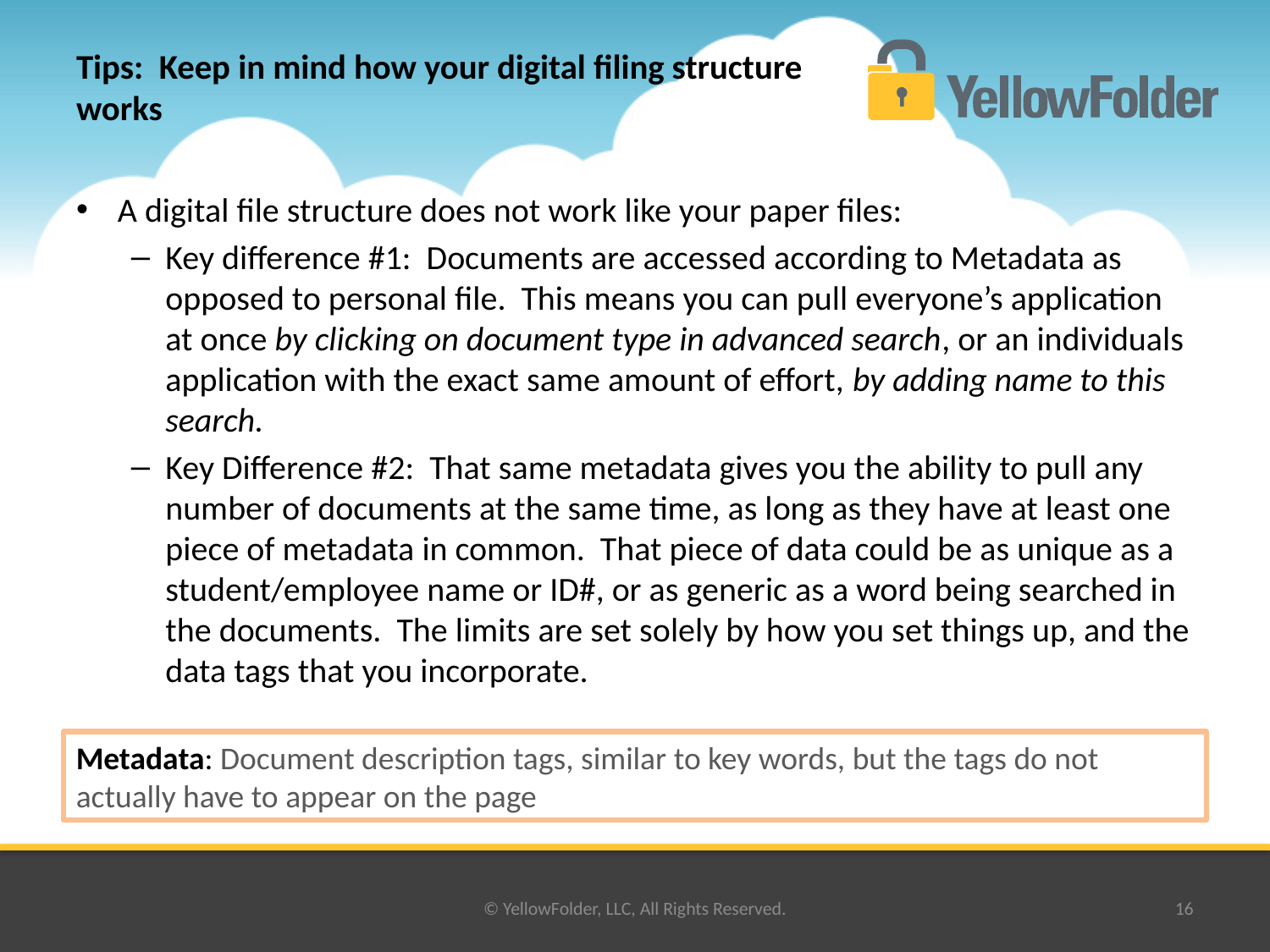

# Tips:  Keep in mind how your digital filing structure works
A digital file structure does not work like your paper files:
Key difference #1:  Documents are accessed according to Metadata as opposed to personal file.  This means you can pull everyone’s application at once by clicking on document type in advanced search, or an individuals application with the exact same amount of effort, by adding name to this search.
Key Difference #2:  That same metadata gives you the ability to pull any number of documents at the same time, as long as they have at least one piece of metadata in common.  That piece of data could be as unique as a student/employee name or ID#, or as generic as a word being searched in the documents.  The limits are set solely by how you set things up, and the data tags that you incorporate.

Metadata: Document description tags, similar to key words, but the tags do not actually have to appear on the page
© YellowFolder, LLC, All Rights Reserved.
16